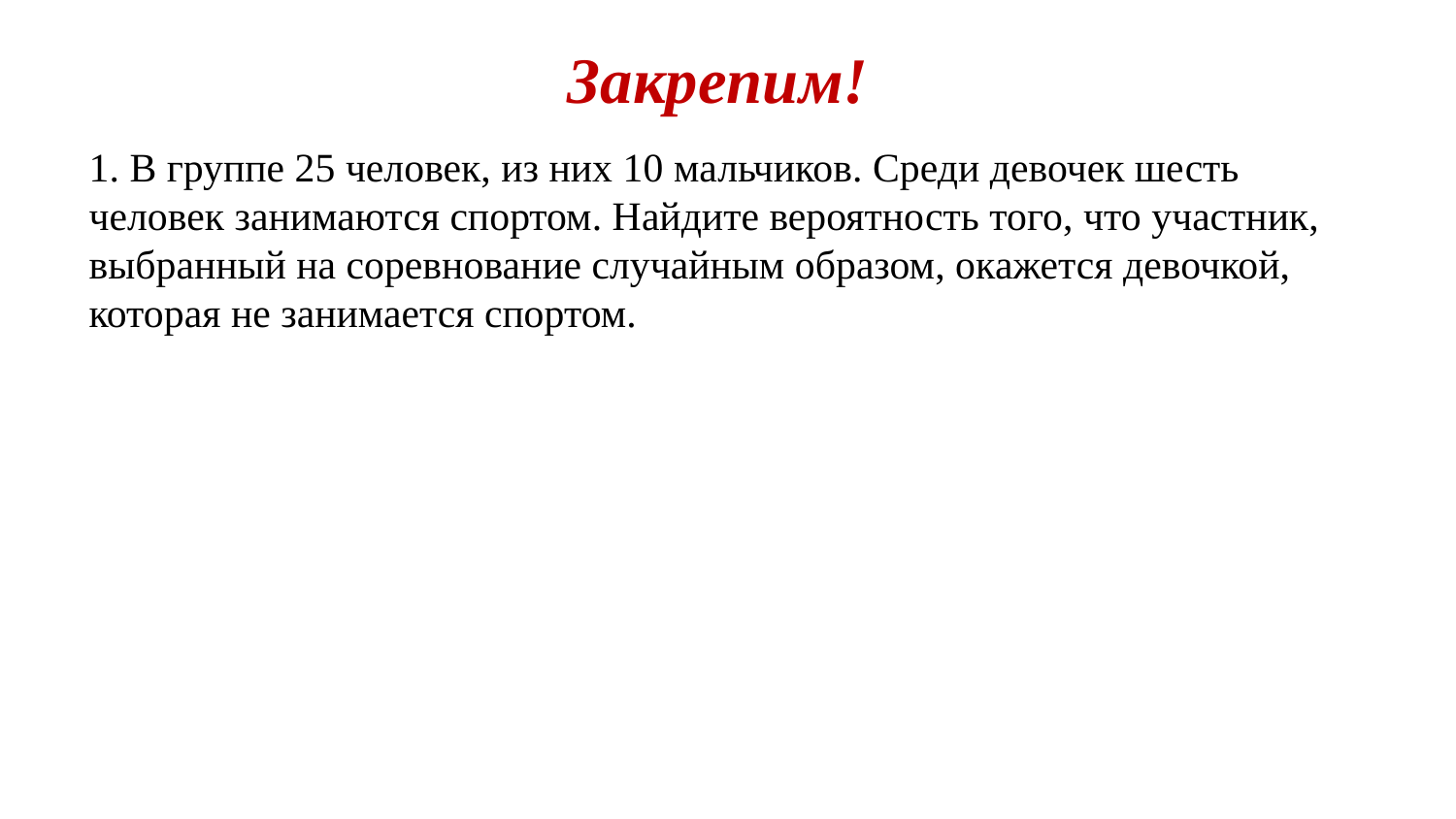

# Закрепим!
1. В группе 25 человек, из них 10 мальчиков. Среди девочек шесть человек занимаются спортом. Найдите вероятность того, что участник, выбранный на соревнование случайным образом, окажется девочкой, которая не занимается спортом.